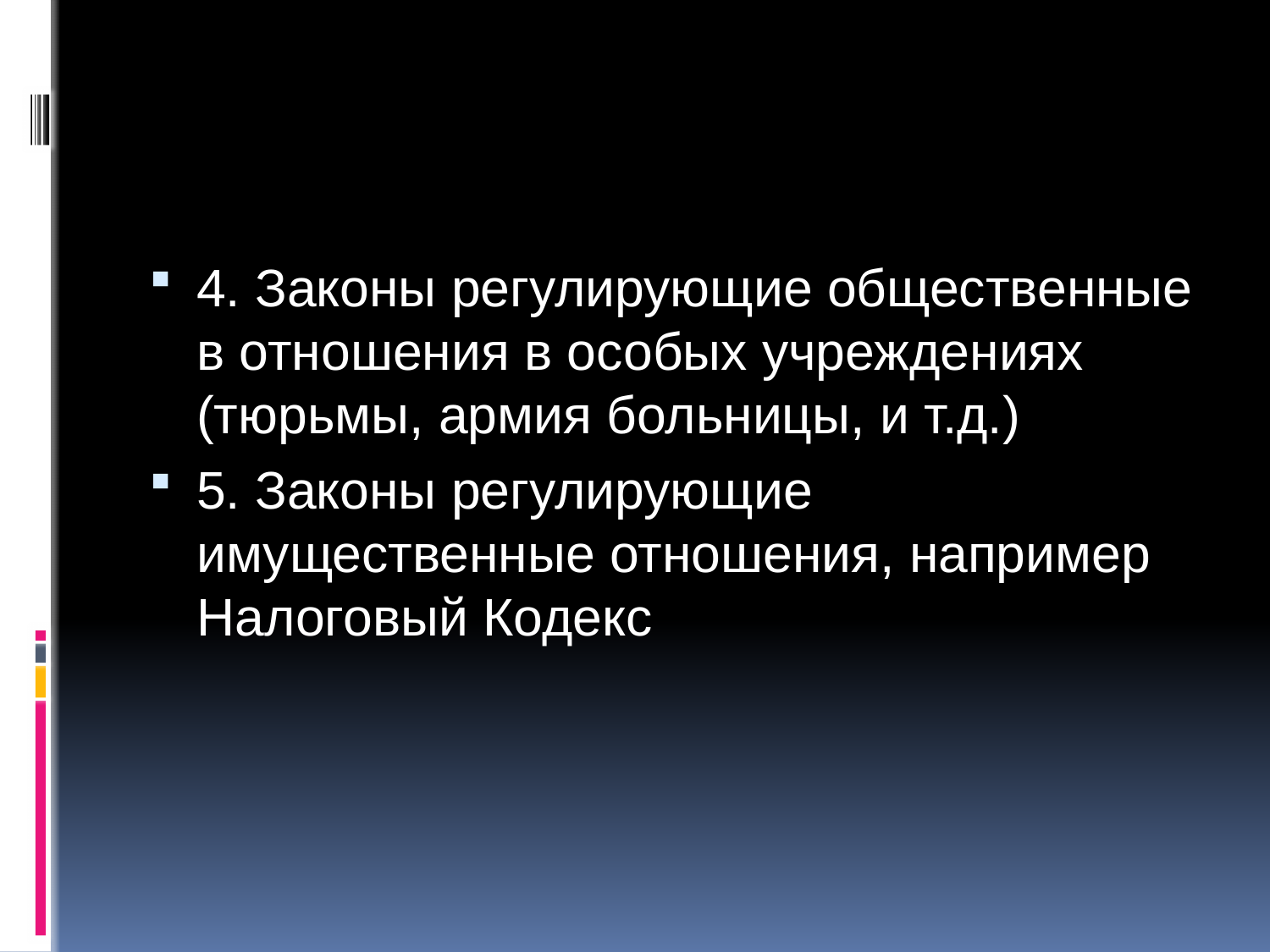

#
4. Законы регулирующие общественные в отношения в особых учреждениях (тюрьмы, армия больницы, и т.д.)
5. Законы регулирующие имущественные отношения, например Налоговый Кодекс